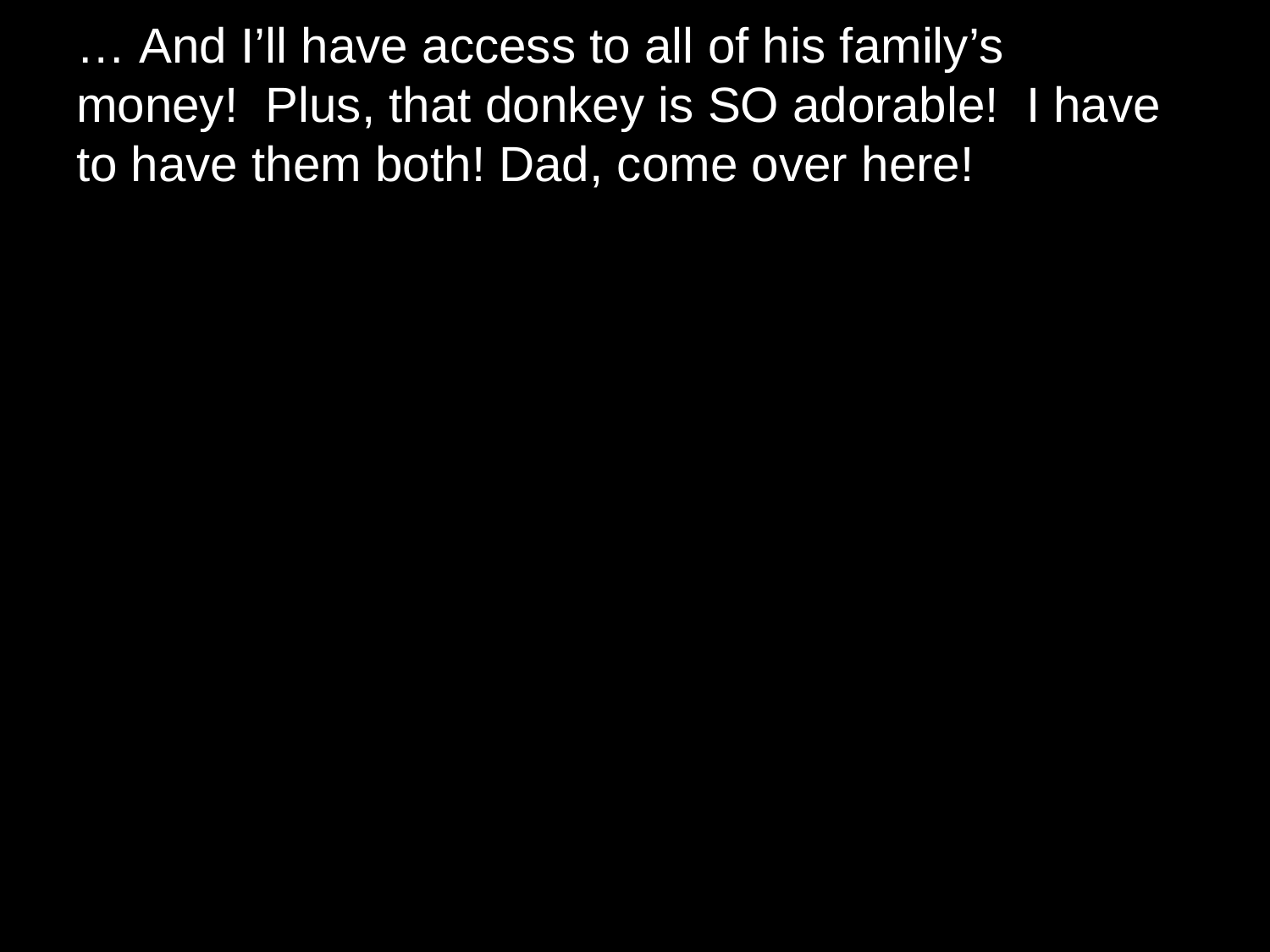

# … And I’ll have access to all of his family’s money!  Plus, that donkey is SO adorable!  I have to have them both! Dad, come over here!